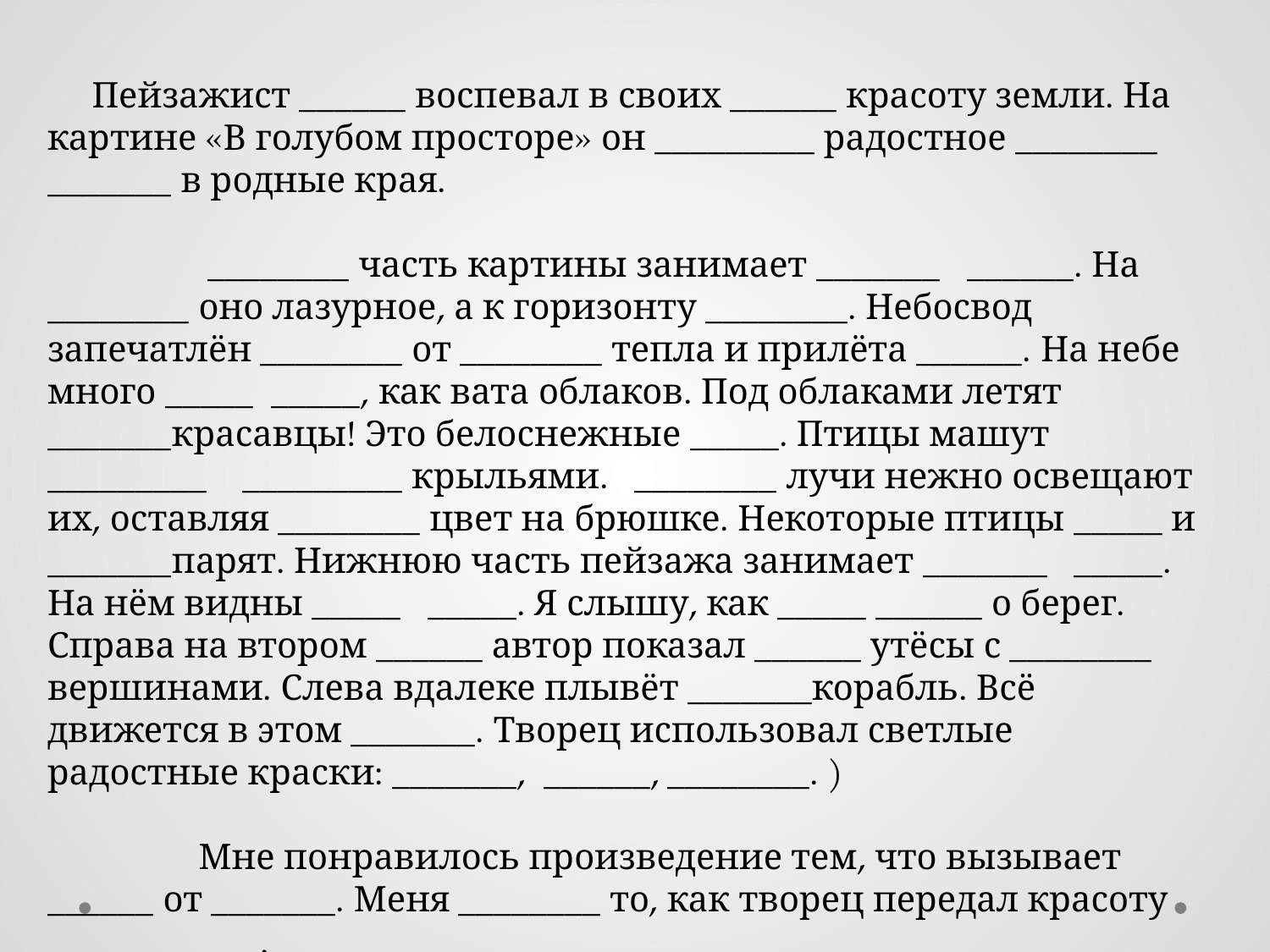

Пейзажист ______ воспевал в своих ______ красоту земли. На картине «В голубом просторе» он _________ радостное ________  _______ в родные края.

                  ________ часть картины занимает _______   ______. На ________ оно лазурное, а к горизонту ________. Небосвод запечатлён ________ от ________ тепла и прилёта ______. На небе много _____  _____, как вата облаков. Под облаками летят _______красавцы! Это белоснежные _____. Птицы машут _________    _________ крыльями.   ________ лучи нежно освещают их, оставляя ________ цвет на брюшке. Некоторые птицы _____ и _______парят. Нижнюю часть пейзажа занимает _______   _____. На нём видны _____   _____. Я слышу, как _____ ______ о берег. Справа на втором ______ автор показал ______ утёсы с ________ вершинами. Слева вдалеке плывёт _______корабль. Всё движется в этом _______. Творец использовал светлые радостные краски: _______,  ______, ________. )

                 Мне понравилось произведение тем, что вызывает ______ от _______. Меня ________ то, как творец передал красоту _______   ___ .